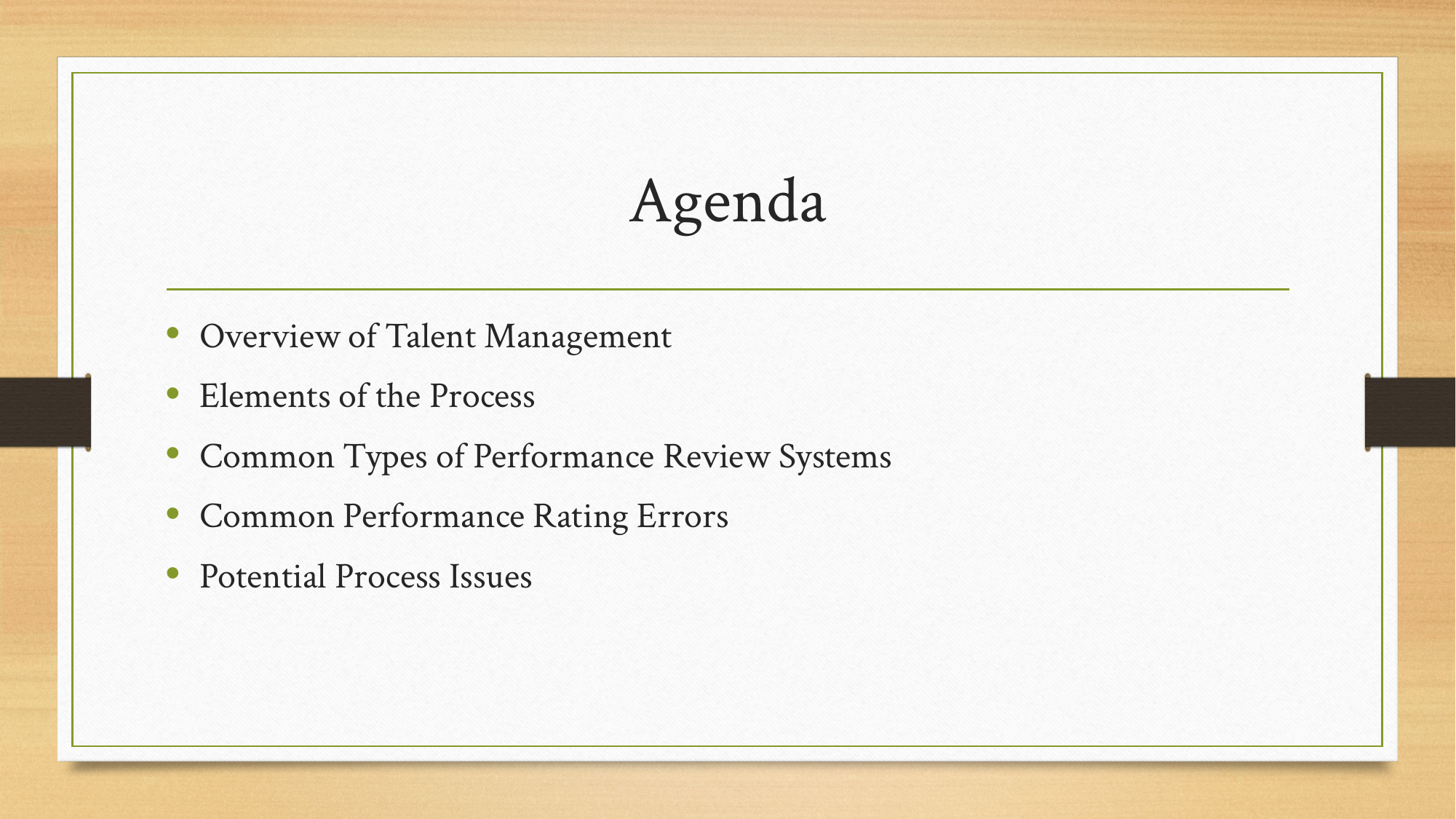

# Agenda
Overview of Talent Management
Elements of the Process
Common Types of Performance Review Systems
Common Performance Rating Errors
Potential Process Issues